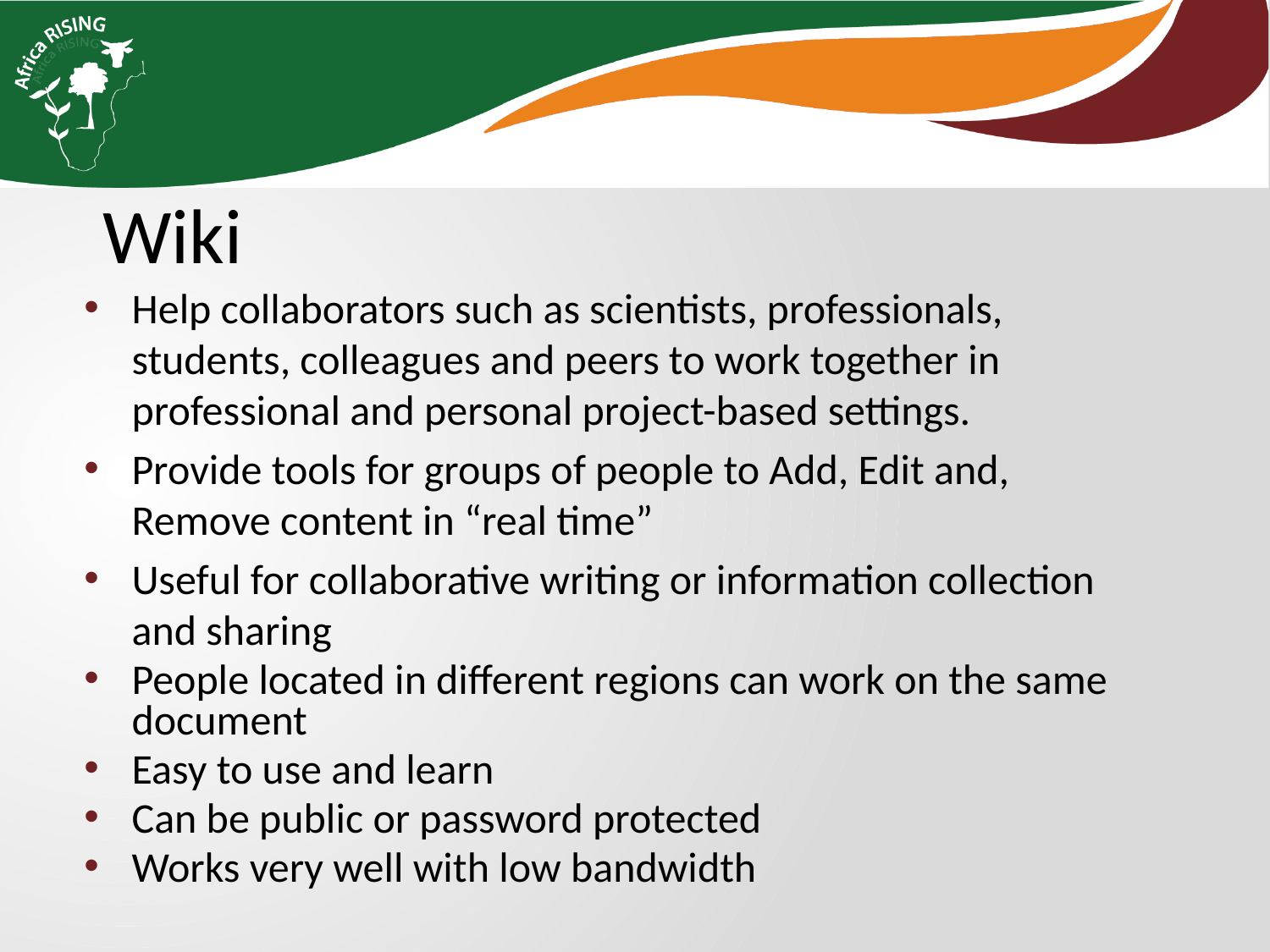

Wiki
Help collaborators such as scientists, professionals, students, colleagues and peers to work together in professional and personal project-based settings.
Provide tools for groups of people to Add, Edit and, Remove content in “real time”
Useful for collaborative writing or information collection and sharing
People located in different regions can work on the same document
Easy to use and learn
Can be public or password protected
Works very well with low bandwidth